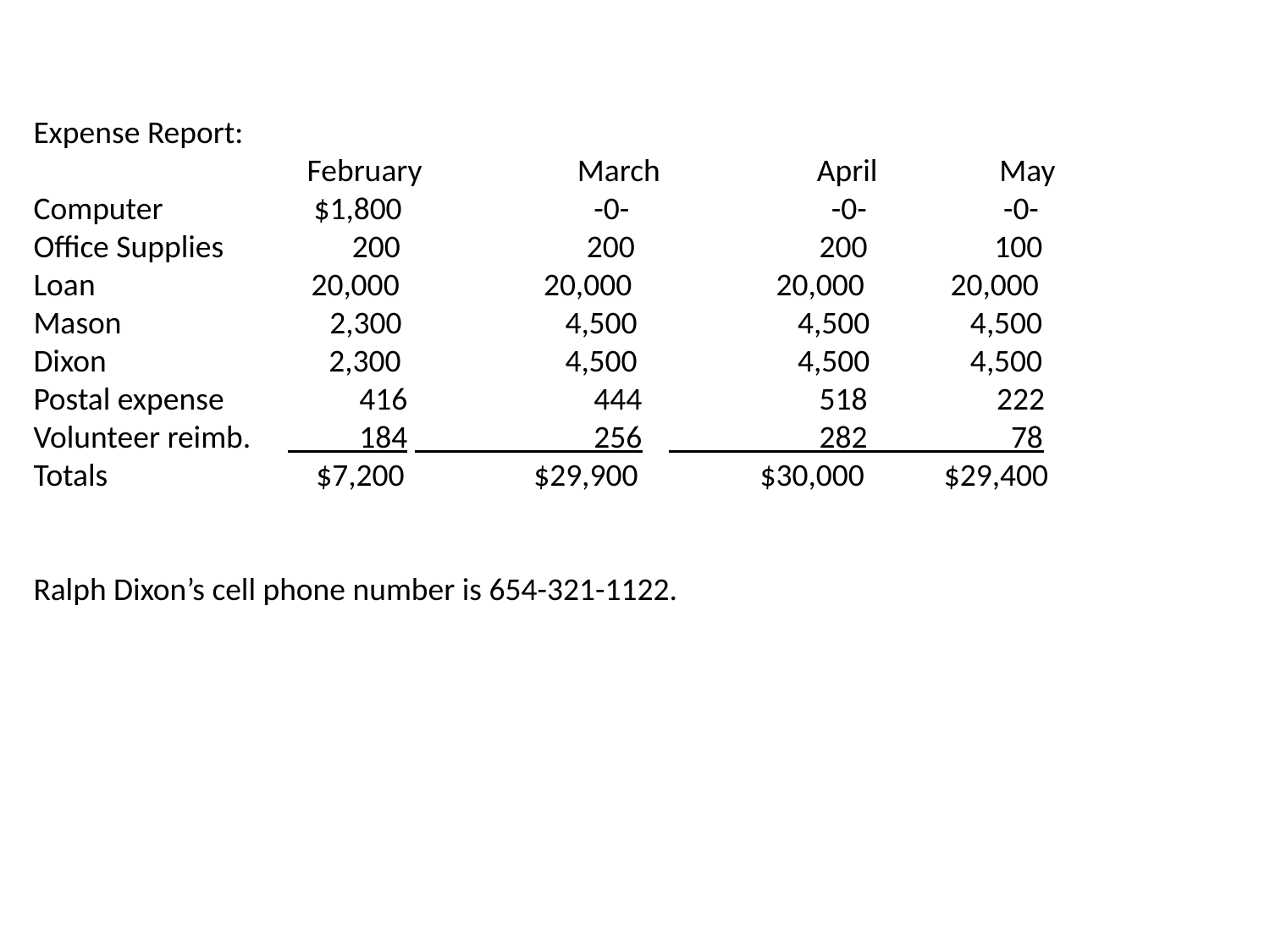

Expense Report:
                                      February	     March  	   April                 May
Computer                     $1,800	                         -0-		     -0-                   -0-
Office Supplies	         200	                        200	                     200	          100
Loan	                     20,000	                  20,000	               20,000            20,000
Mason                             2,300	                     4,500	                  4,500              4,500
Dixon                               2,300	                     4,500	                  4,500              4,500
Postal expense	          416	                         444	                     518                  222
Volunteer reimb.	          184	                         256	                     282                    78
Totals		    $7,200                  $29,900                 $30,000	   $29,400

Ralph Dixon’s cell phone number is 654-321-1122.